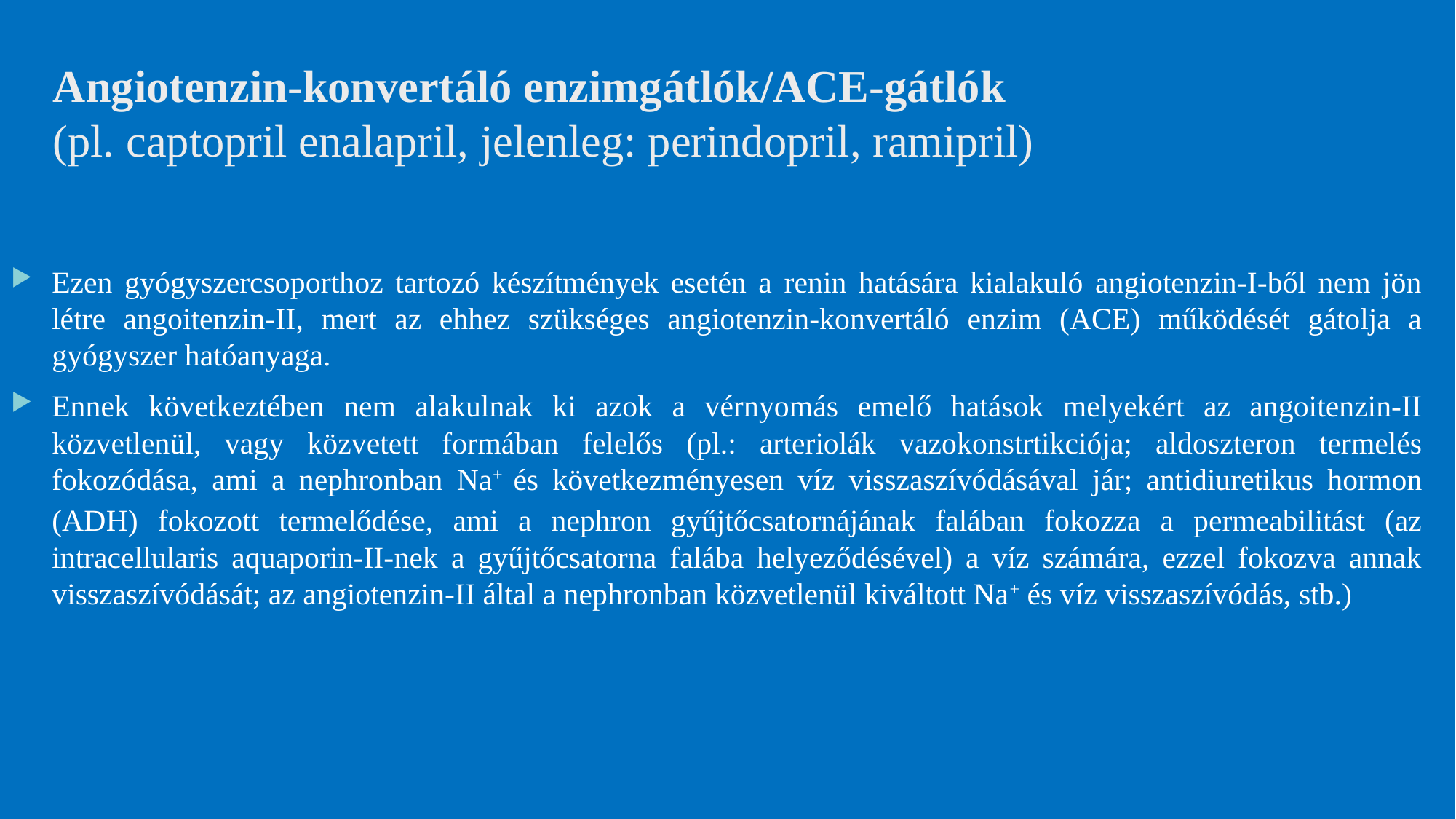

# Angiotenzin-konvertáló enzimgátlók/ACE-gátlók (pl. captopril enalapril, jelenleg: perindopril, ramipril)
Ezen gyógyszercsoporthoz tartozó készítmények esetén a renin hatására kialakuló angiotenzin-I-ből nem jön létre angoitenzin-II, mert az ehhez szükséges angiotenzin-konvertáló enzim (ACE) működését gátolja a gyógyszer hatóanyaga.
Ennek következtében nem alakulnak ki azok a vérnyomás emelő hatások melyekért az angoitenzin-II közvetlenül, vagy közvetett formában felelős (pl.: arteriolák vazokonstrtikciója; aldoszteron termelés fokozódása, ami a nephronban Na+ és következményesen víz visszaszívódásával jár; antidiuretikus hormon (ADH) fokozott termelődése, ami a nephron gyűjtőcsatornájának falában fokozza a permeabilitást (az intracellularis aquaporin-II-nek a gyűjtőcsatorna falába helyeződésével) a víz számára, ezzel fokozva annak visszaszívódását; az angiotenzin-II által a nephronban közvetlenül kiváltott Na+ és víz visszaszívódás, stb.)